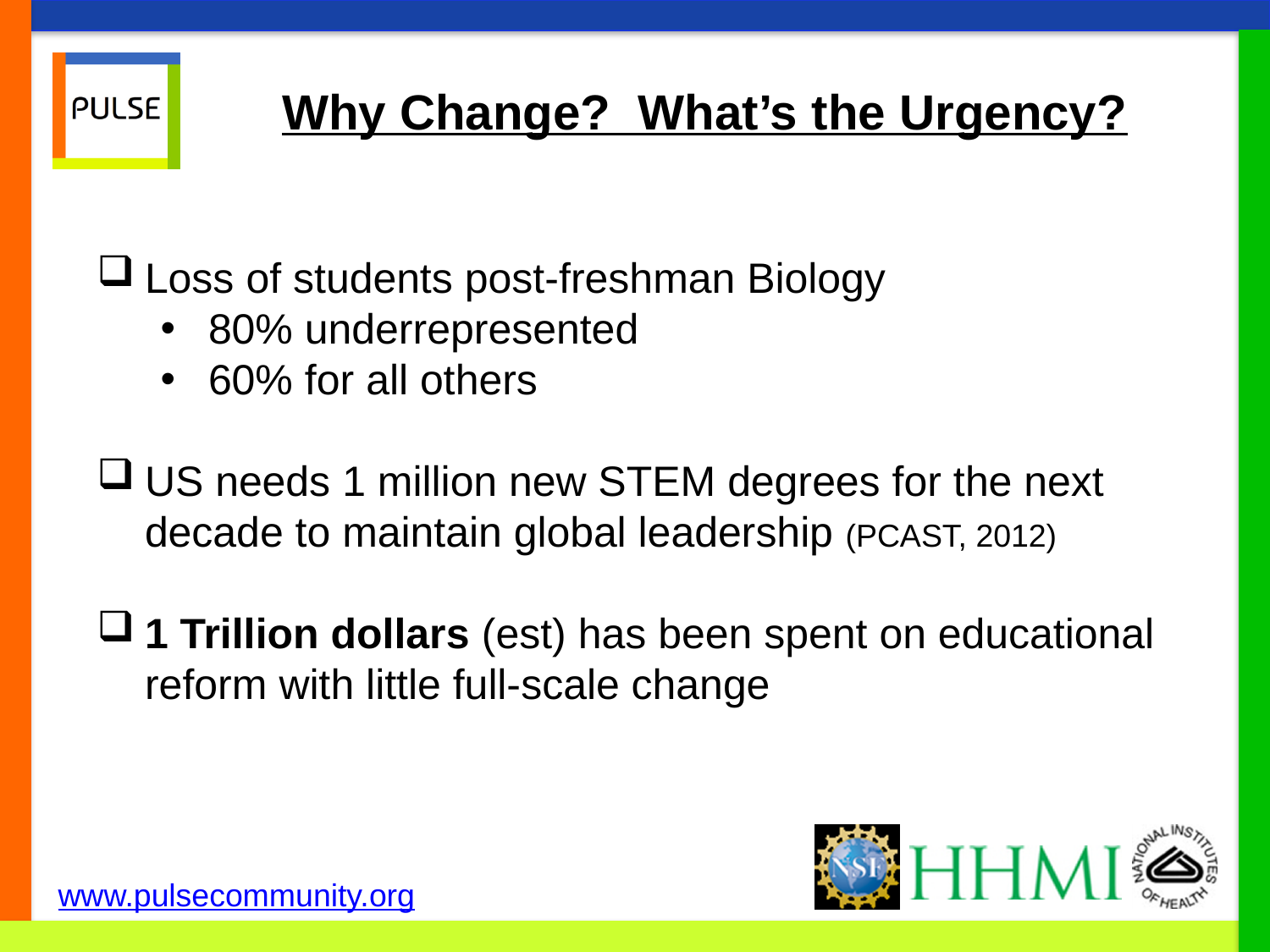

Why Change?  What’s the Urgency?
Loss of students post-freshman Biology
80% underrepresented
60% for all others

US needs 1 million new STEM degrees for the next decade to maintain global leadership (PCAST, 2012)

1 Trillion dollars (est) has been spent on educational reform with little full-scale change
www.pulsecommunity.org